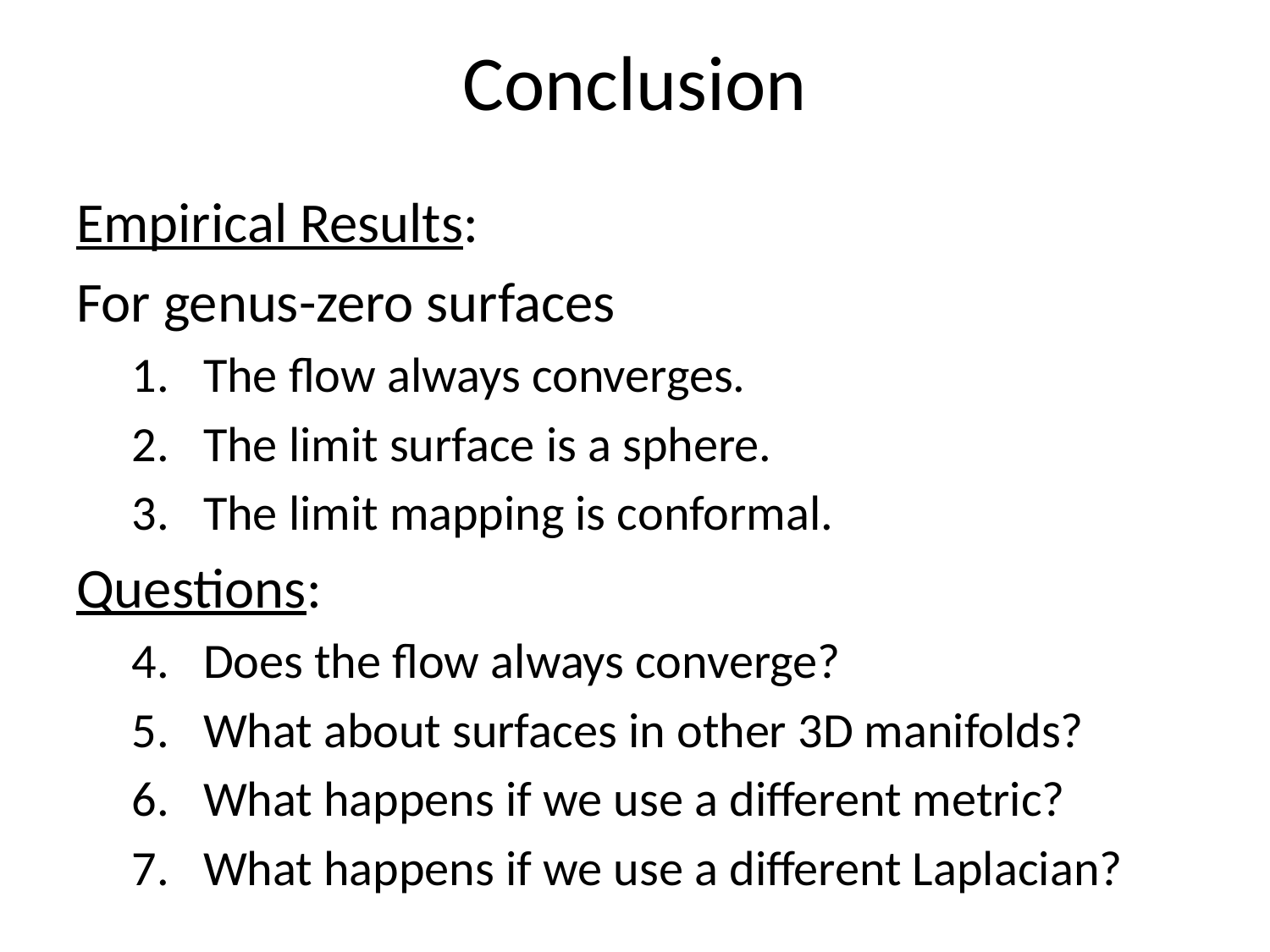

# Conclusion
Empirical Results:
For genus-zero surfaces
The flow always converges.
The limit surface is a sphere.
The limit mapping is conformal.
Questions:
Does the flow always converge?
What about surfaces in other 3D manifolds?
What happens if we use a different metric?
What happens if we use a different Laplacian?